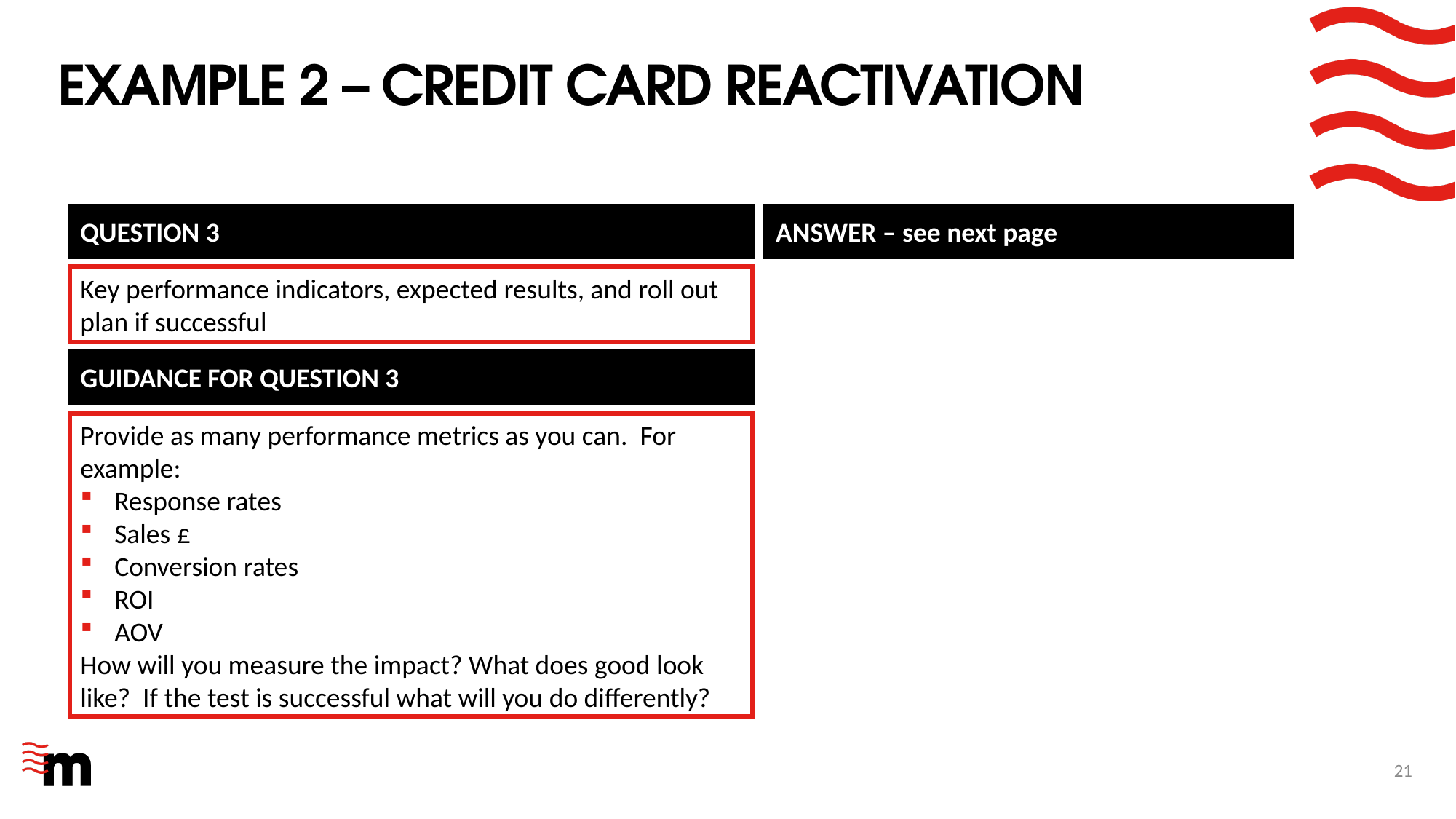

# Example 2 – credit card reactivation

QUESTION 3
ANSWER – see next page
Key performance indicators, expected results, and roll out plan if successful
GUIDANCE FOR QUESTION 3
Provide as many performance metrics as you can.  For example:
Response rates
Sales £
Conversion rates
ROI
AOV
How will you measure the impact? What does good look like?  If the test is successful what will you do differently?
21